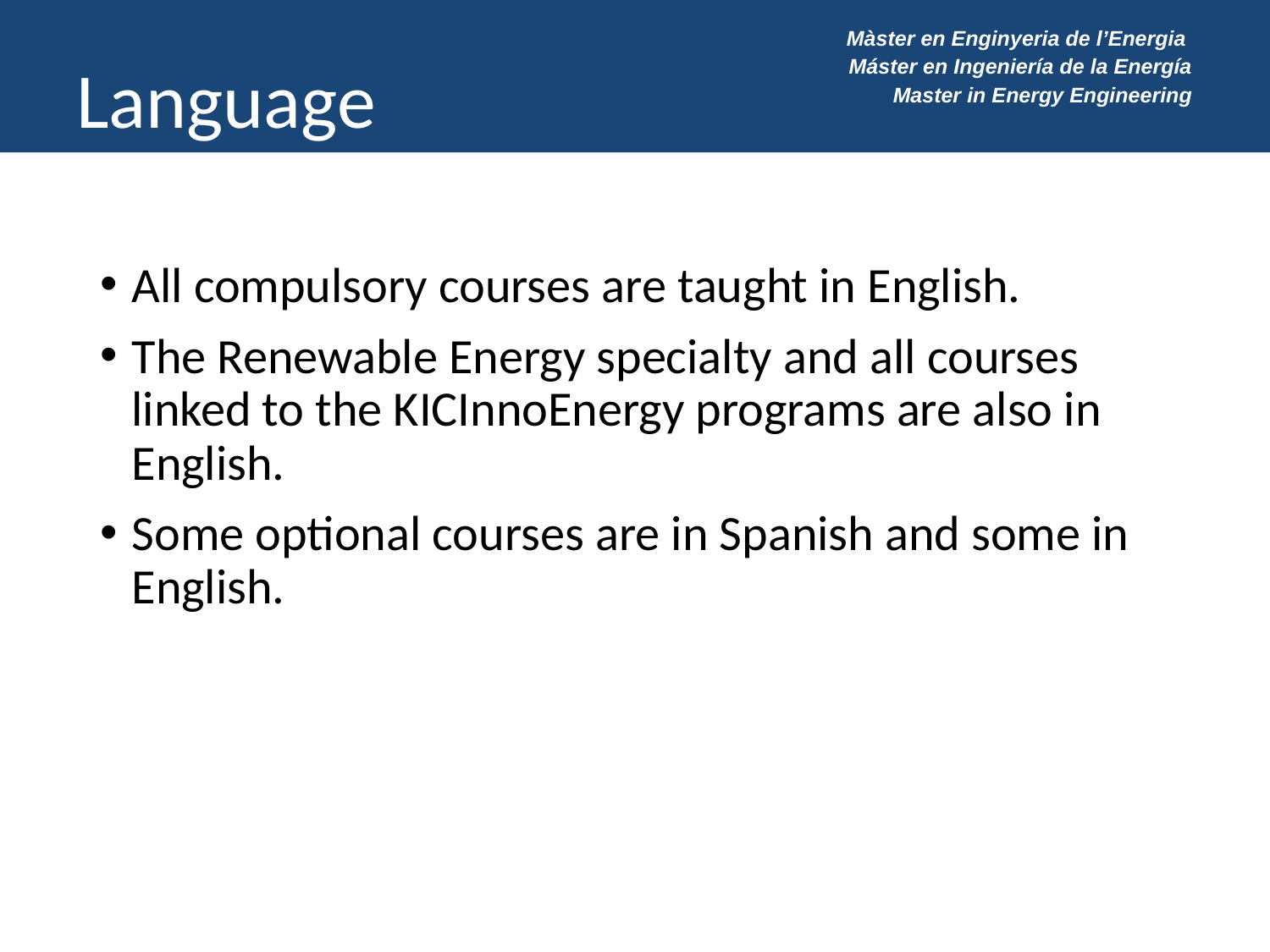

# Language
All compulsory courses are taught in English.
The Renewable Energy specialty and all courses linked to the KICInnoEnergy programs are also in English.
Some optional courses are in Spanish and some in English.